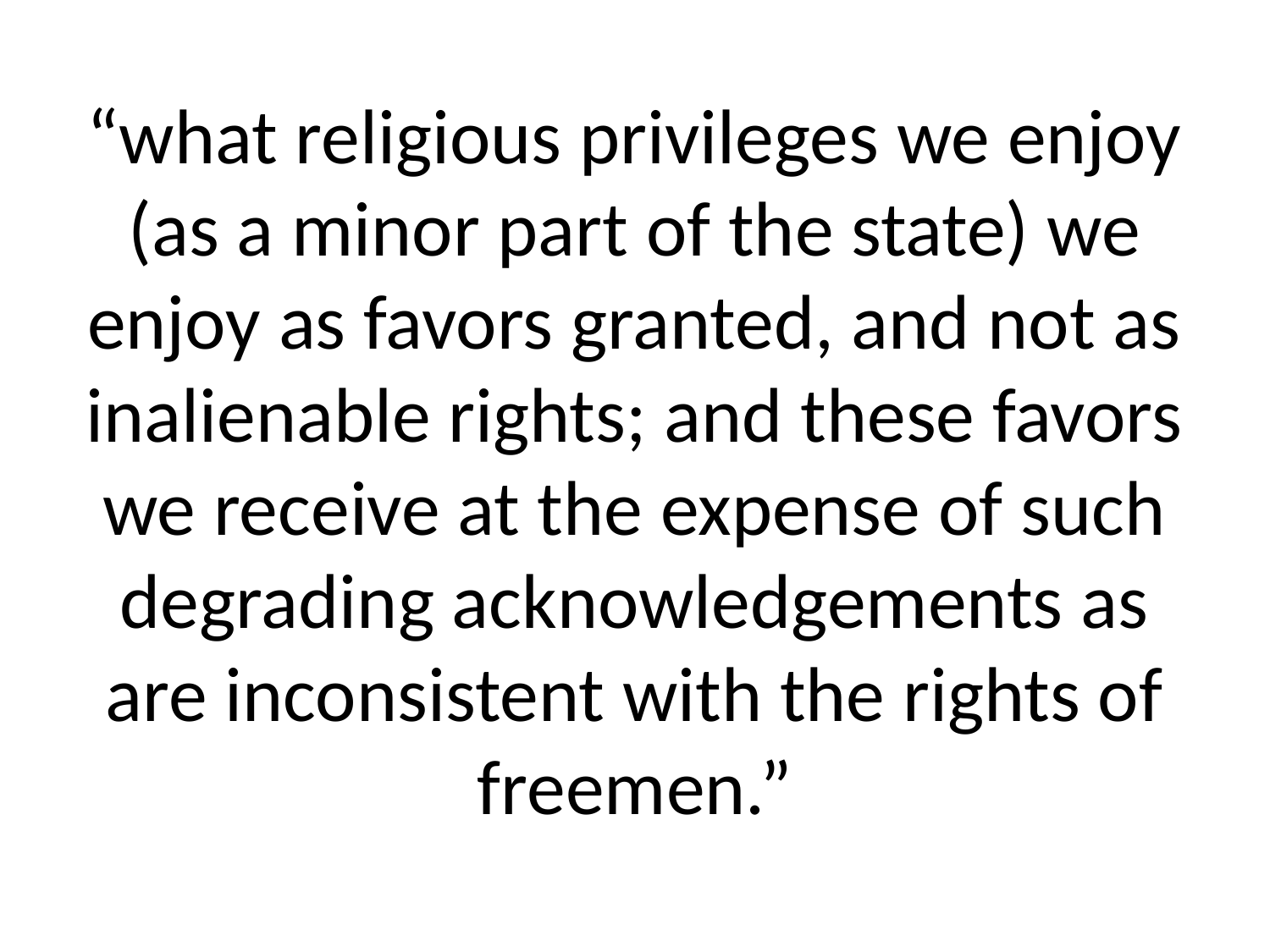

# “what religious privileges we enjoy (as a minor part of the state) we enjoy as favors granted, and not as inalienable rights; and these favors we receive at the expense of such degrading acknowledgements as are inconsistent with the rights of freemen.”